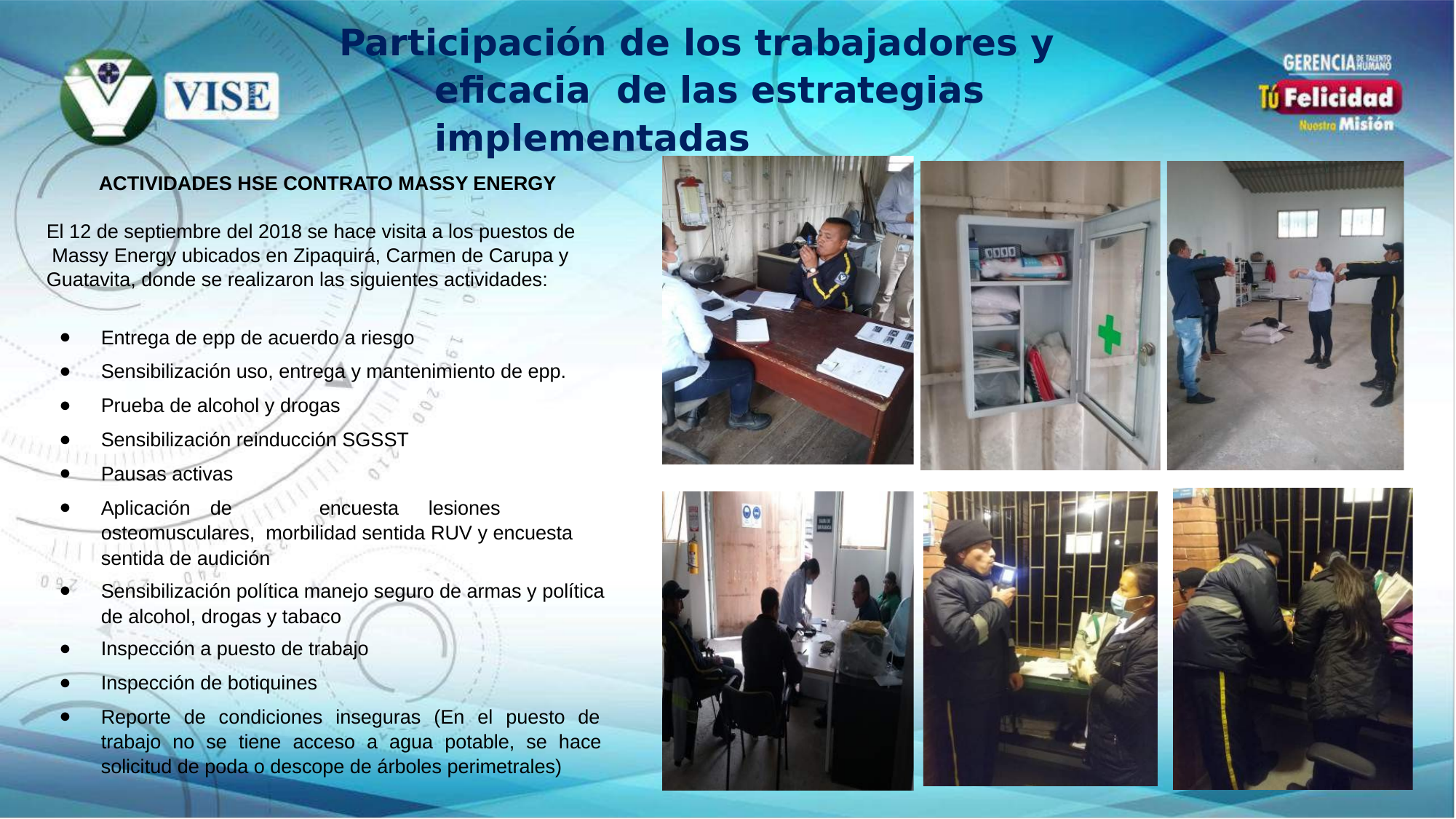

# Participación de los trabajadores y eficacia  de las estrategias implementadas

ACTIVIDADES HSE CONTRATO MASSY ENERGY

El 12 de septiembre del 2018 se hace visita a los puestos de  Massy Energy ubicados en Zipaquirá, Carmen de Carupa y  Guatavita, donde se realizaron las siguientes actividades:

Entrega de epp de acuerdo a riesgo
Sensibilización uso, entrega y mantenimiento de epp.
Prueba de alcohol y drogas
Sensibilización reinducción SGSST
Pausas activas
Aplicación	de	encuesta	lesiones	osteomusculares,  morbilidad sentida RUV y encuesta sentida de audición
Sensibilización política manejo seguro de armas y política  de alcohol, drogas y tabaco
Inspección a puesto de trabajo
Inspección de botiquines
Reporte de condiciones inseguras (En el puesto de  trabajo no se tiene acceso a agua potable, se hace  solicitud de poda o descope de árboles perimetrales)